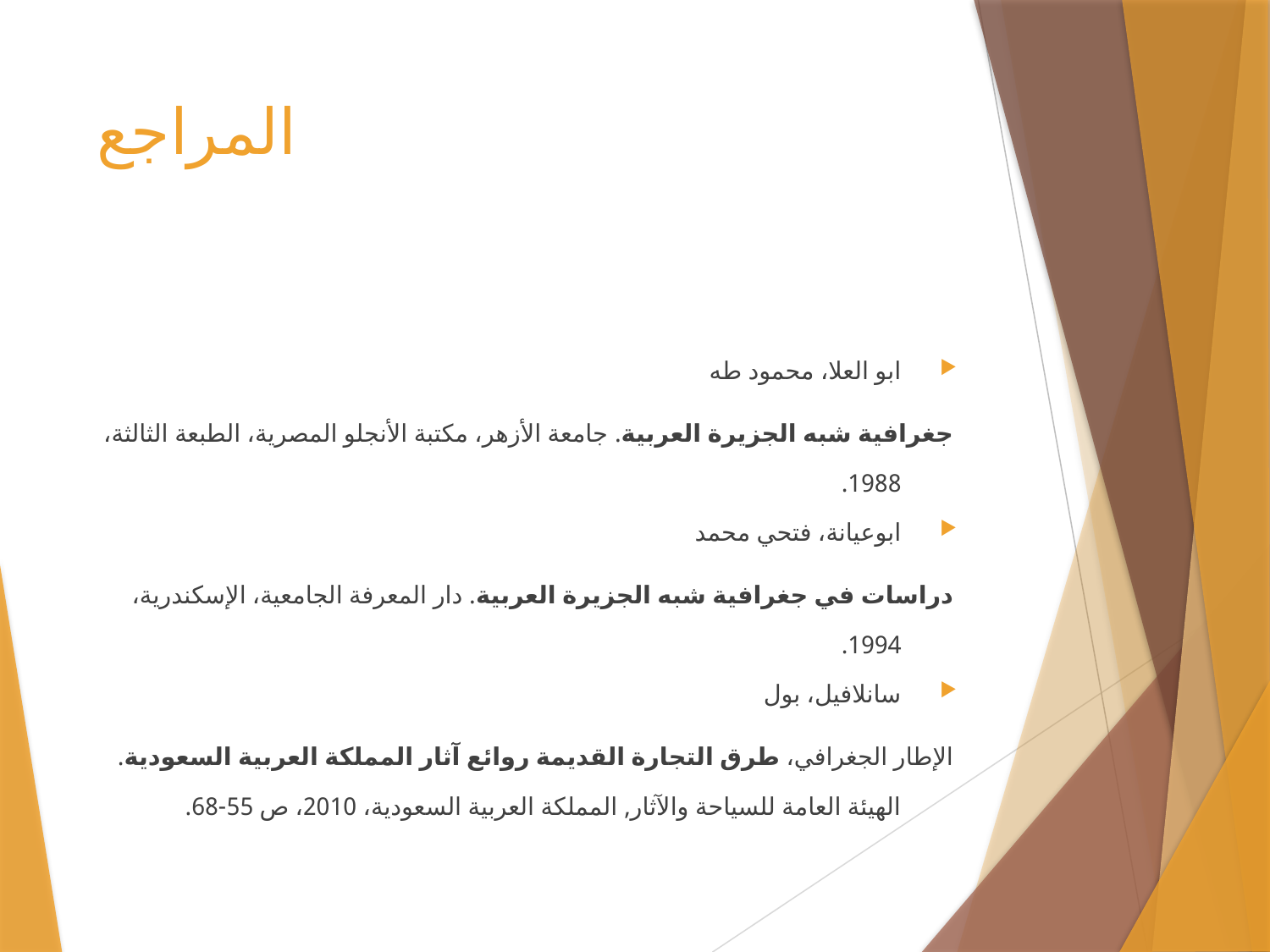

# المراجع

ابو العلا، محمود طه
	جغرافية شبه الجزيرة العربية. جامعة الأزهر، مكتبة الأنجلو المصرية، الطبعة الثالثة، 1988.
ابوعيانة، فتحي محمد
	دراسات في جغرافية شبه الجزيرة العربية. دار المعرفة الجامعية، الإسكندرية، 1994.
سانلافيل، بول
	الإطار الجغرافي، طرق التجارة القديمة روائع آثار المملكة العربية السعودية. الهيئة العامة للسياحة والآثار, المملكة العربية السعودية، 2010، ص 55-68.